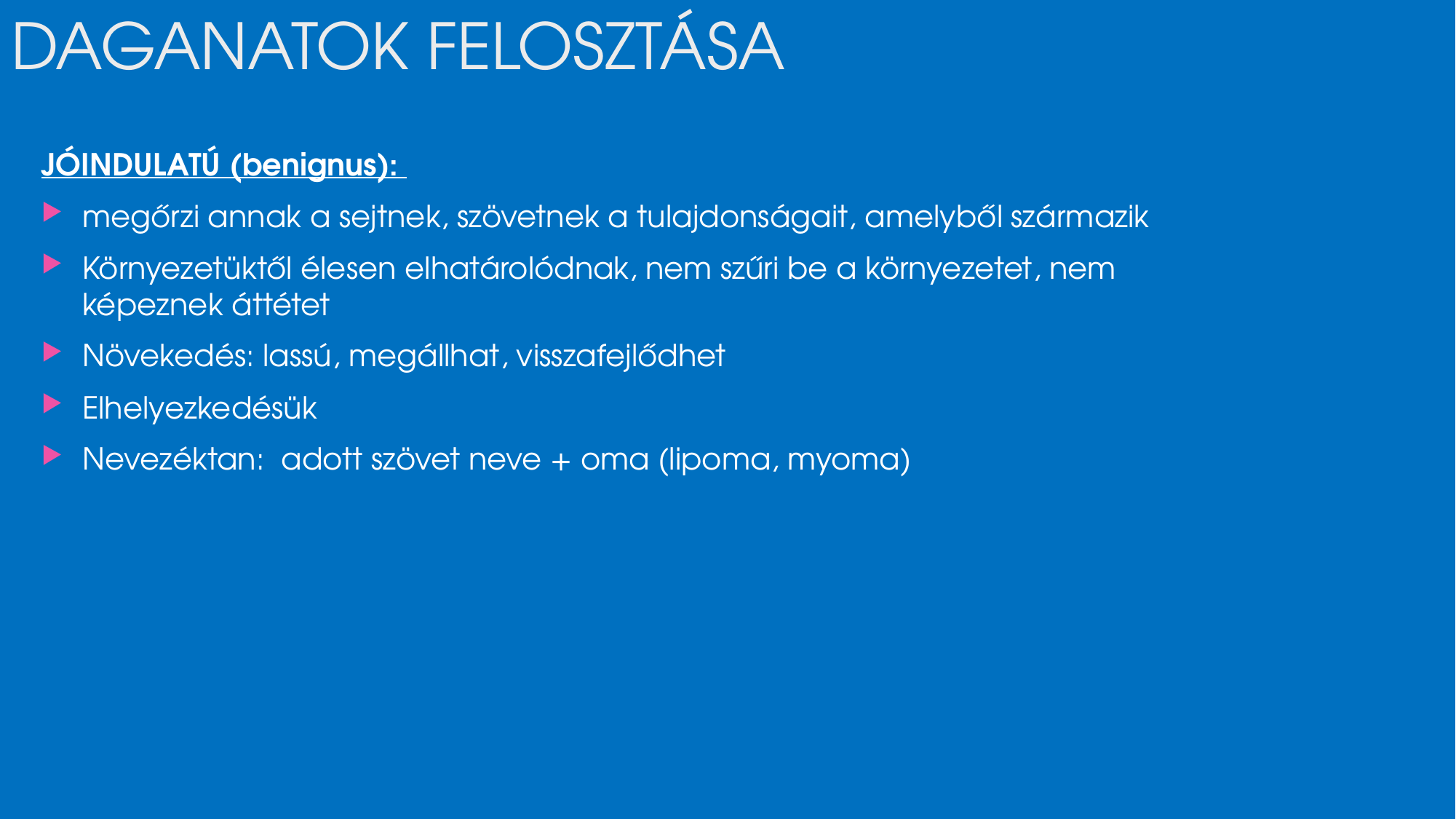

# DAGANATOK FELOSZTÁSA
JÓINDULATÚ (benignus):
megőrzi annak a sejtnek, szövetnek a tulajdonságait, amelyből származik
Környezetüktől élesen elhatárolódnak, nem szűri be a környezetet, nem képeznek áttétet
Növekedés: lassú, megállhat, visszafejlődhet
Elhelyezkedésük
Nevezéktan:  adott szövet neve + oma (lipoma, myoma)